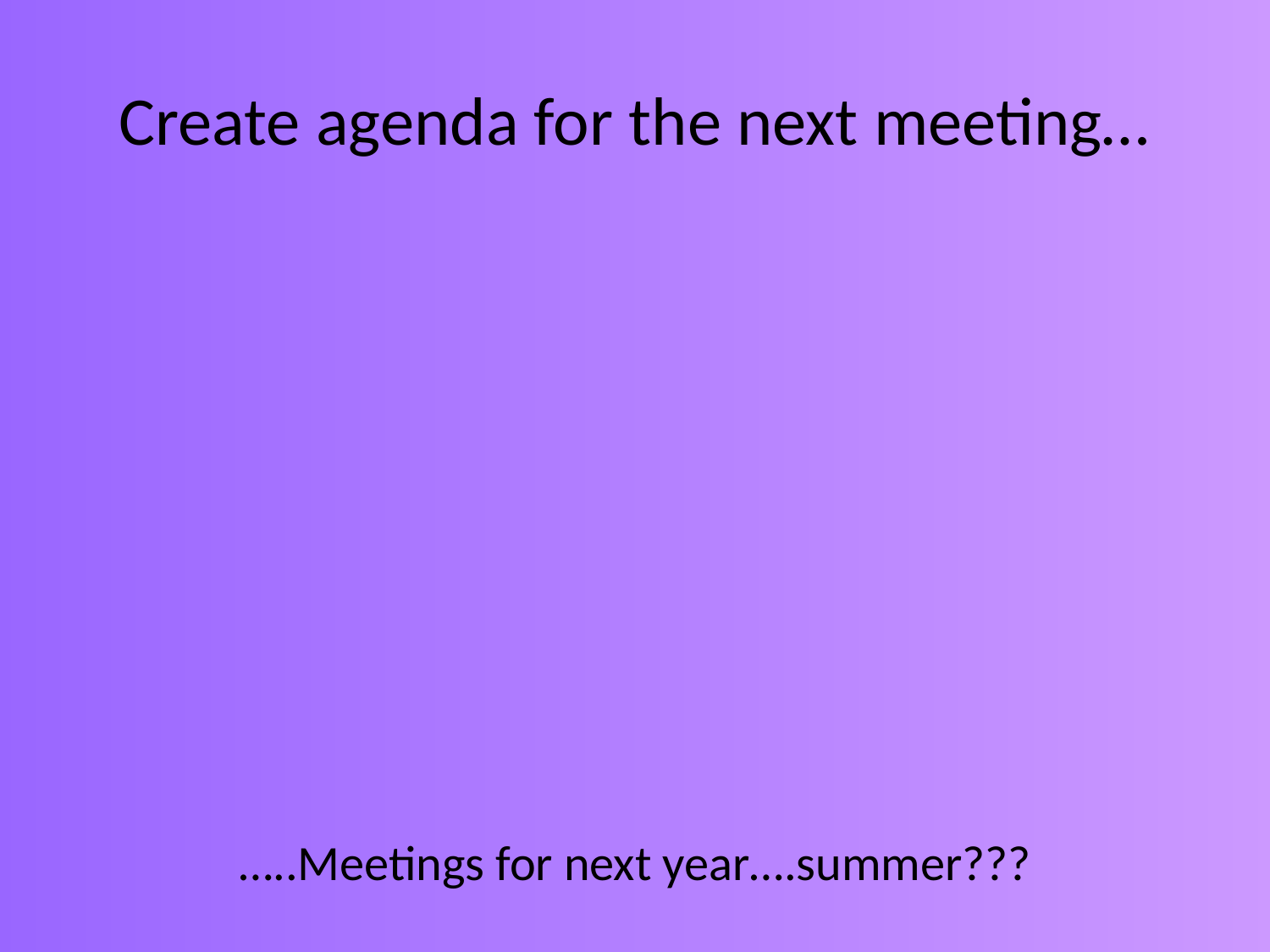

# Create agenda for the next meeting…

…..Meetings for next year….summer???